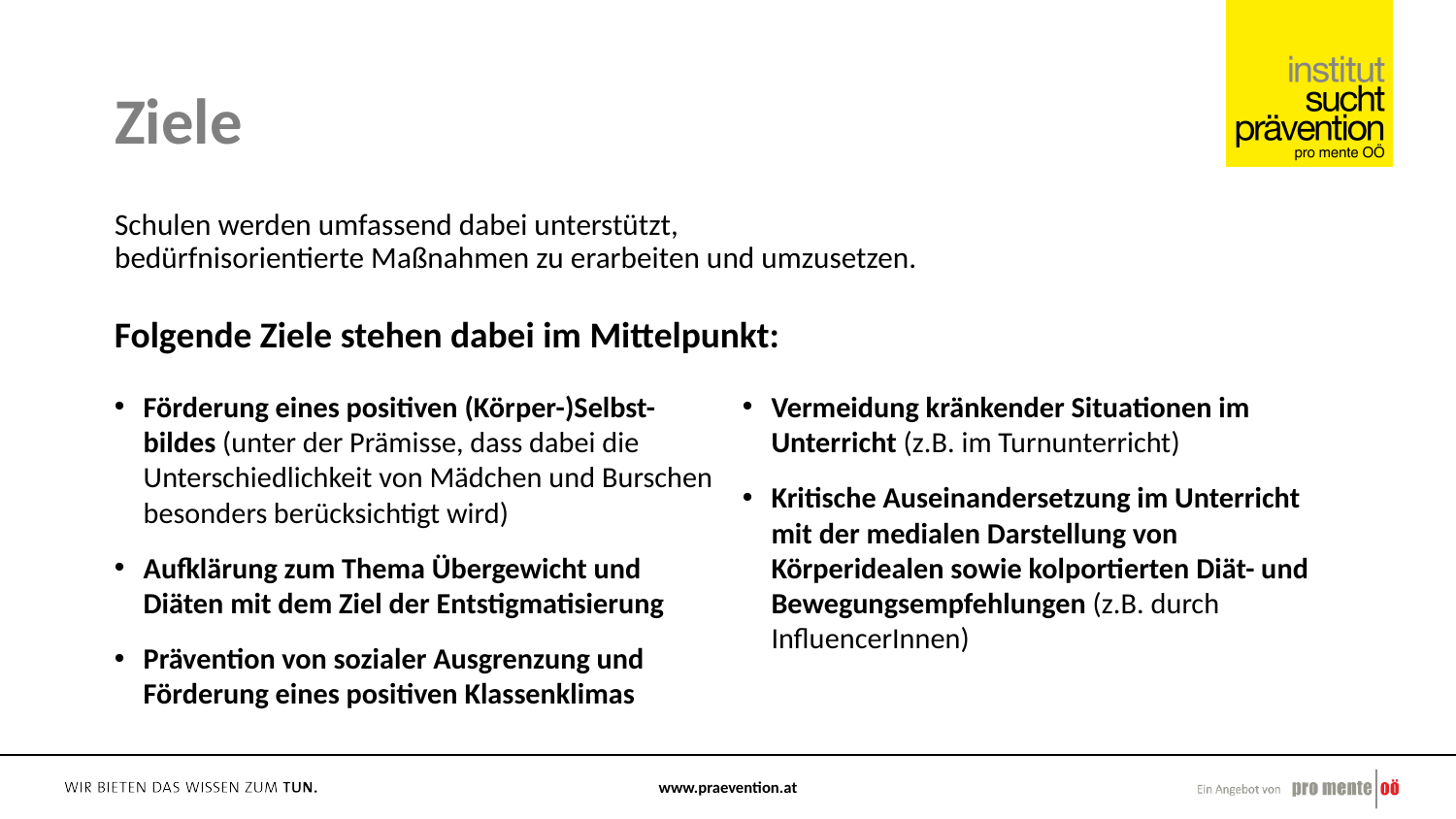

# Ziele
Schulen werden umfassend dabei unterstützt,
bedürfnisorientierte Maßnahmen zu erarbeiten und umzusetzen.

Folgende Ziele stehen dabei im Mittelpunkt:
Förderung eines positiven (Körper-)Selbst-bildes (unter der Prämisse, dass dabei die Unterschiedlichkeit von Mädchen und Burschen besonders berücksichtigt wird)
Aufklärung zum Thema Übergewicht und Diäten mit dem Ziel der Entstigmatisierung
Prävention von sozialer Ausgrenzung und Förderung eines positiven Klassenklimas
Vermeidung kränkender Situationen im Unterricht (z.B. im Turnunterricht)
Kritische Auseinandersetzung im Unterricht mit der medialen Darstellung von Körperidealen sowie kolportierten Diät- und Bewegungsempfehlungen (z.B. durch InfluencerInnen)